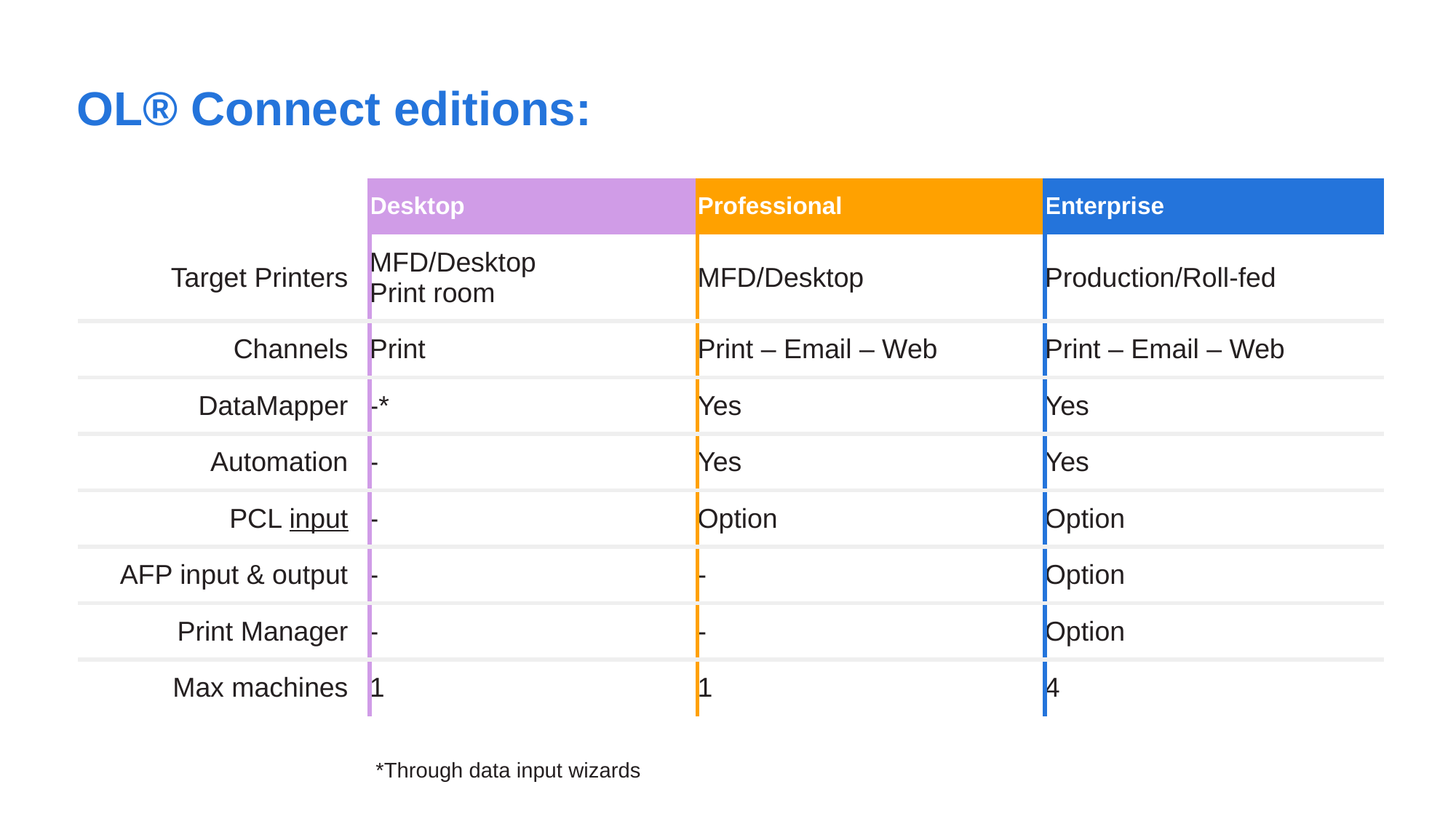

# OL® Connect editions:
|  | Desktop | Professional | Enterprise |
| --- | --- | --- | --- |
| Target Printers | MFD/Desktop Print room | MFD/Desktop | Production/Roll-fed |
| Channels | Print | Print – Email – Web | Print – Email – Web |
| DataMapper | -\* | Yes | Yes |
| Automation | - | Yes | Yes |
| PCL input | - | Option | Option |
| AFP input & output | - | - | Option |
| Print Manager | - | - | Option |
| Max machines | 1 | 1 | 4 |

*Through data input wizards
19